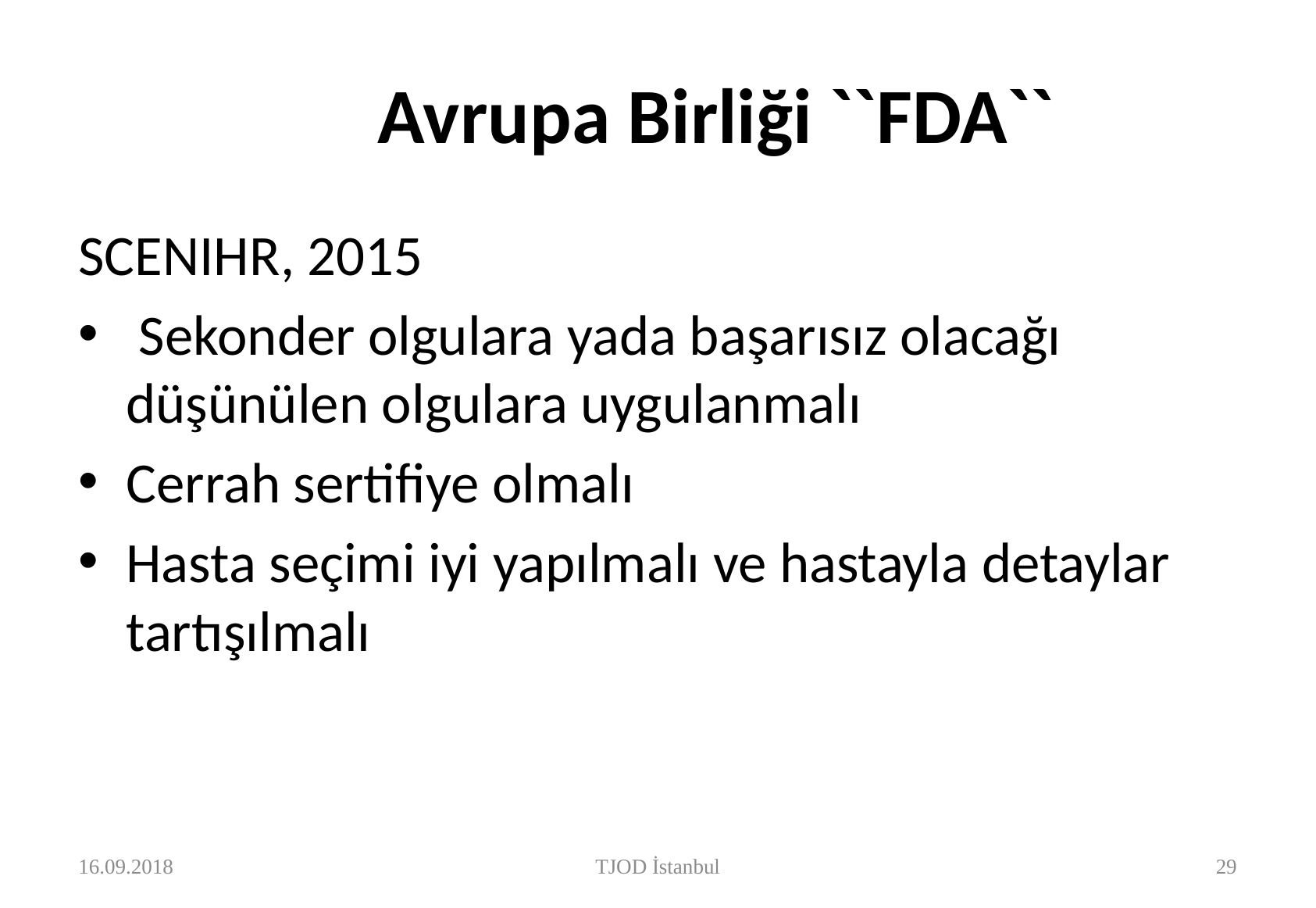

# Avrupa Birliği ``FDA``
SCENIHR, 2015
 Sekonder olgulara yada başarısız olacağı düşünülen olgulara uygulanmalı
Cerrah sertifiye olmalı
Hasta seçimi iyi yapılmalı ve hastayla detaylar tartışılmalı
16.09.2018
TJOD İstanbul
29